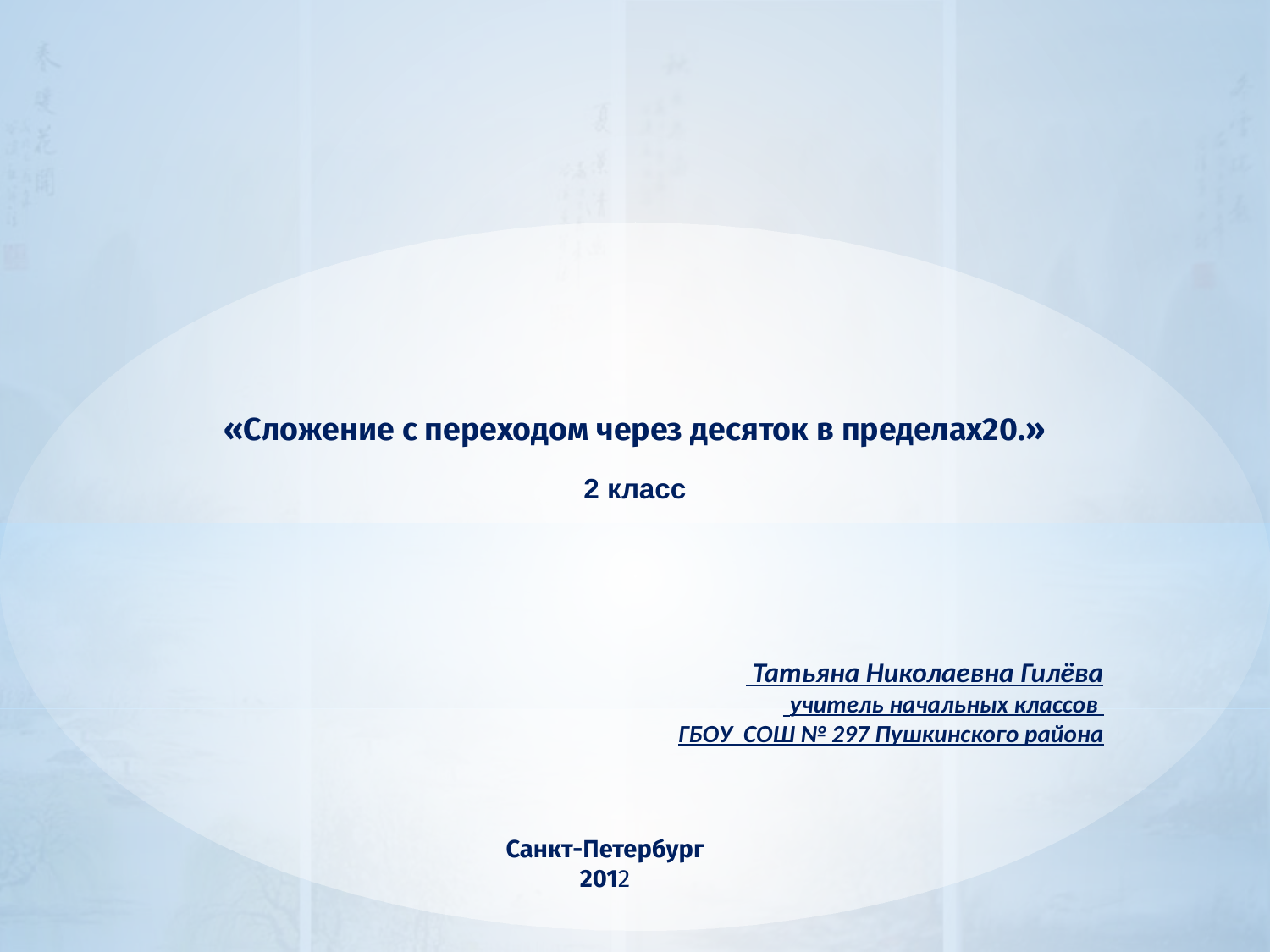

«Сложение с переходом через десяток в пределах20.»

2 класс
 Татьяна Николаевна Гилёва
 учитель начальных классов
ГБОУ  СОШ № 297 Пушкинского района

Санкт-Петербург
2012